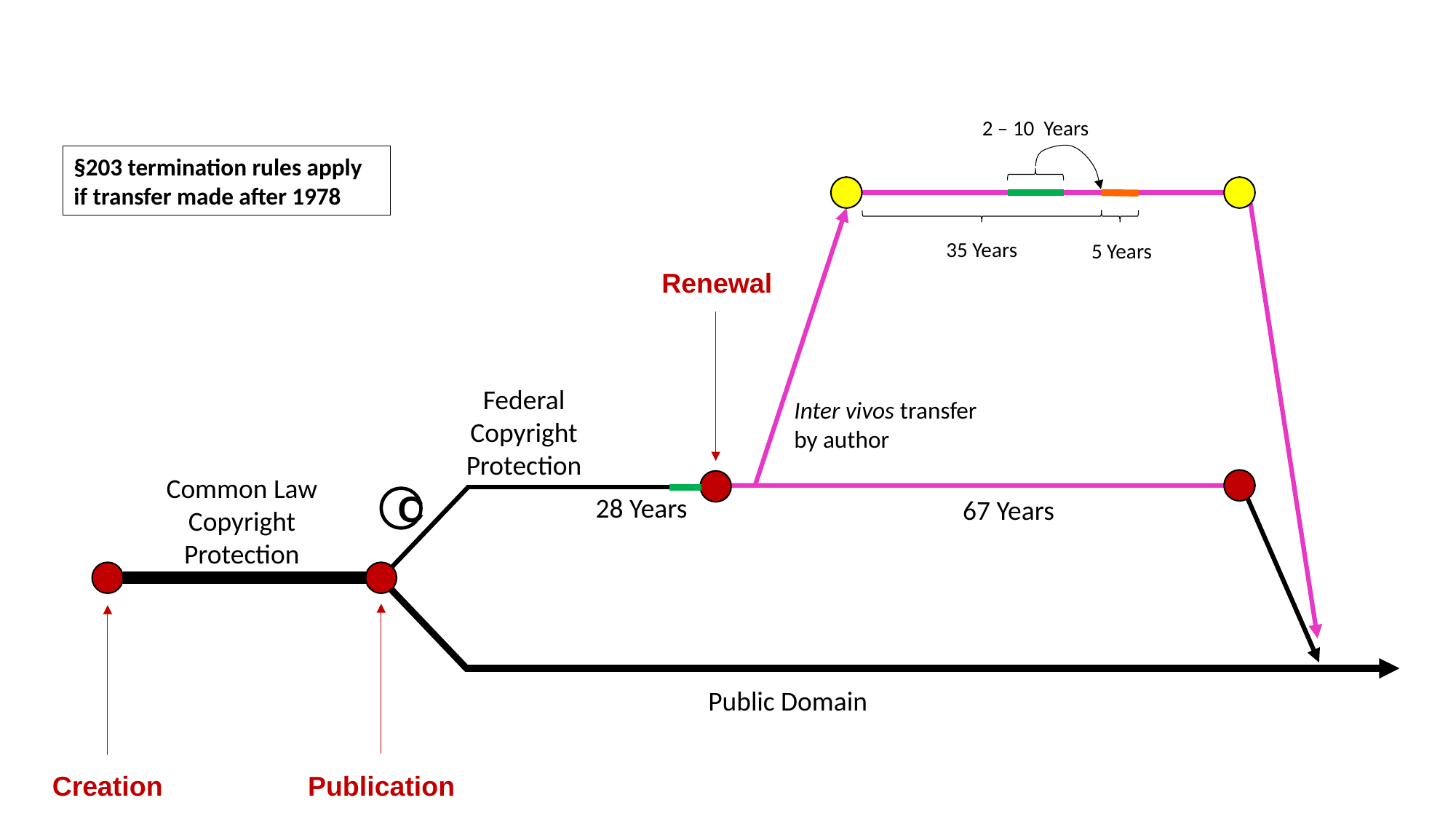

2 – 10  Years

§203 termination rules apply if transfer made after 1978

35 Years
5 Years
Renewal
Federal Copyright Protection
Inter vivos transfer by author
Common Law Copyright Protection

28 Years
67 Years
C

Public Domain
Creation
Publication